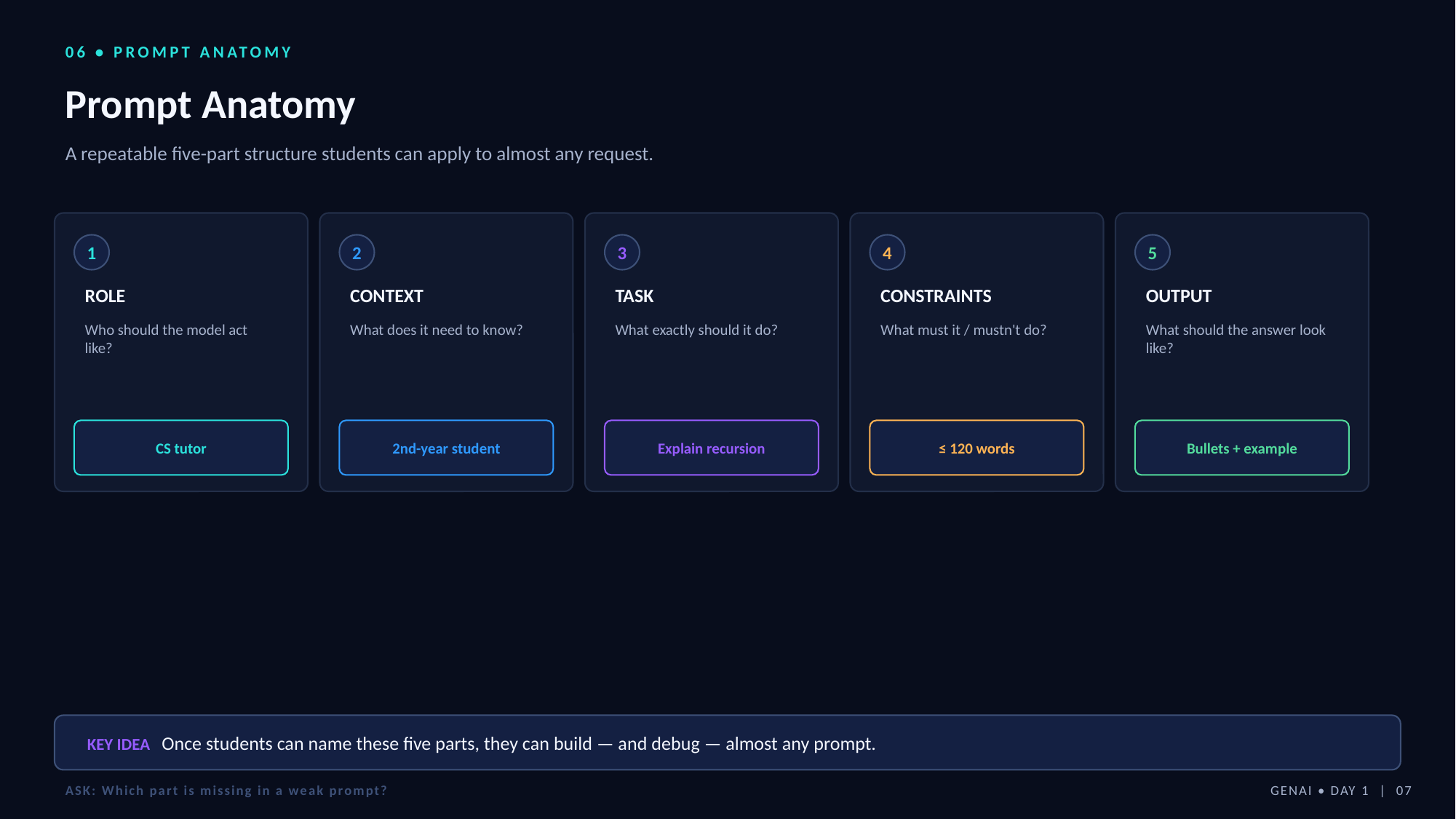

06 • PROMPT ANATOMY
Prompt Anatomy
A repeatable five-part structure students can apply to almost any request.

1

2

3

4

5
ROLE
CONTEXT
TASK
CONSTRAINTS
OUTPUT
Who should the model act like?
What does it need to know?
What exactly should it do?
What must it / mustn't do?
What should the answer look like?

CS tutor

2nd-year student

Explain recursion

≤ 120 words

Bullets + example

KEY IDEA   Once students can name these five parts, they can build — and debug — almost any prompt.
ASK: Which part is missing in a weak prompt?
GENAI • DAY 1  |  07